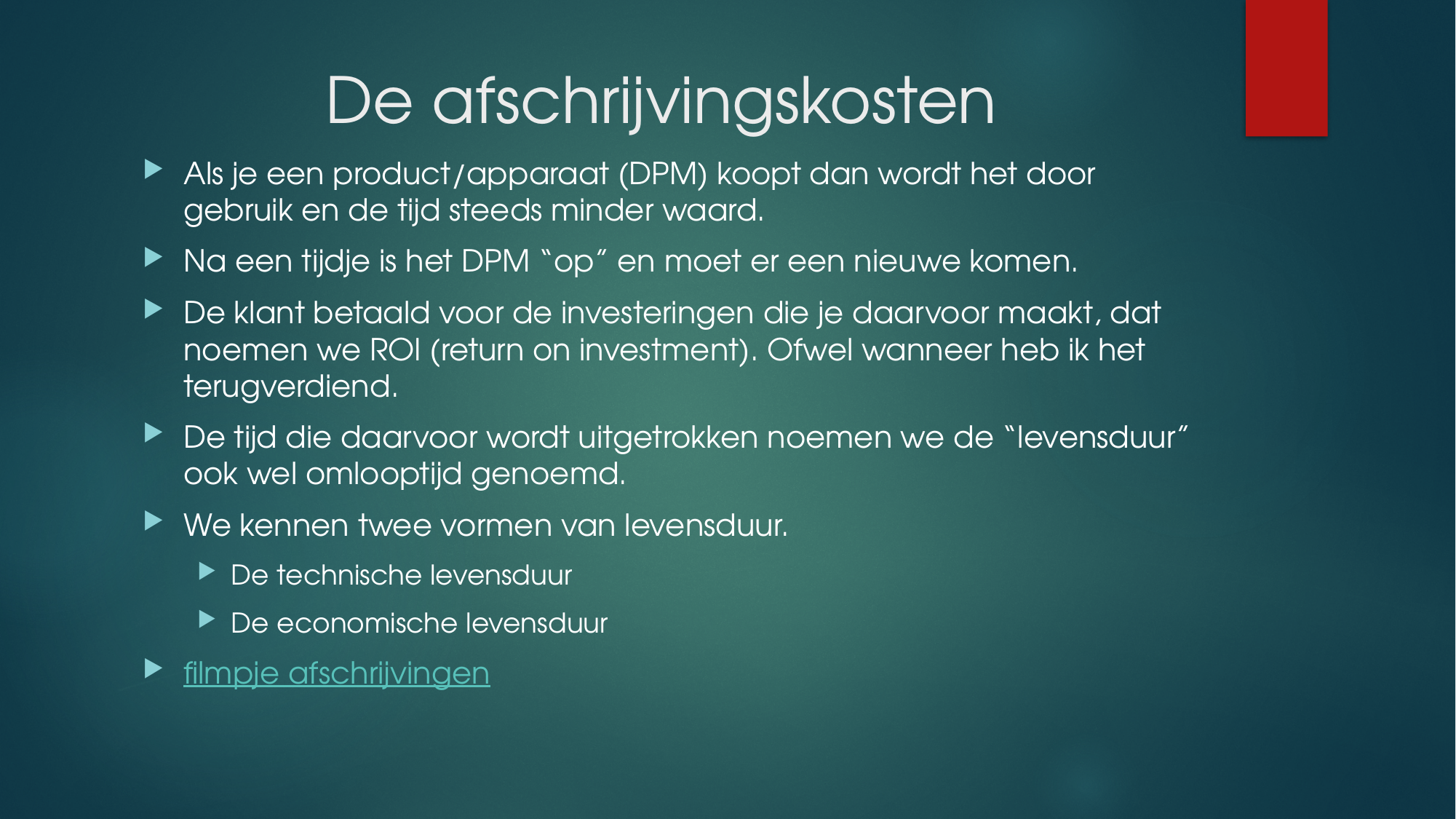

# De afschrijvingskosten
Als je een product/apparaat (DPM) koopt dan wordt het door gebruik en de tijd steeds minder waard.
Na een tijdje is het DPM “op” en moet er een nieuwe komen.
De klant betaald voor de investeringen die je daarvoor maakt, dat noemen we ROI (return on investment). Ofwel wanneer heb ik het terugverdiend.
De tijd die daarvoor wordt uitgetrokken noemen we de “levensduur” ook wel omlooptijd genoemd.
We kennen twee vormen van levensduur.
De technische levensduur
De economische levensduur
filmpje afschrijvingen